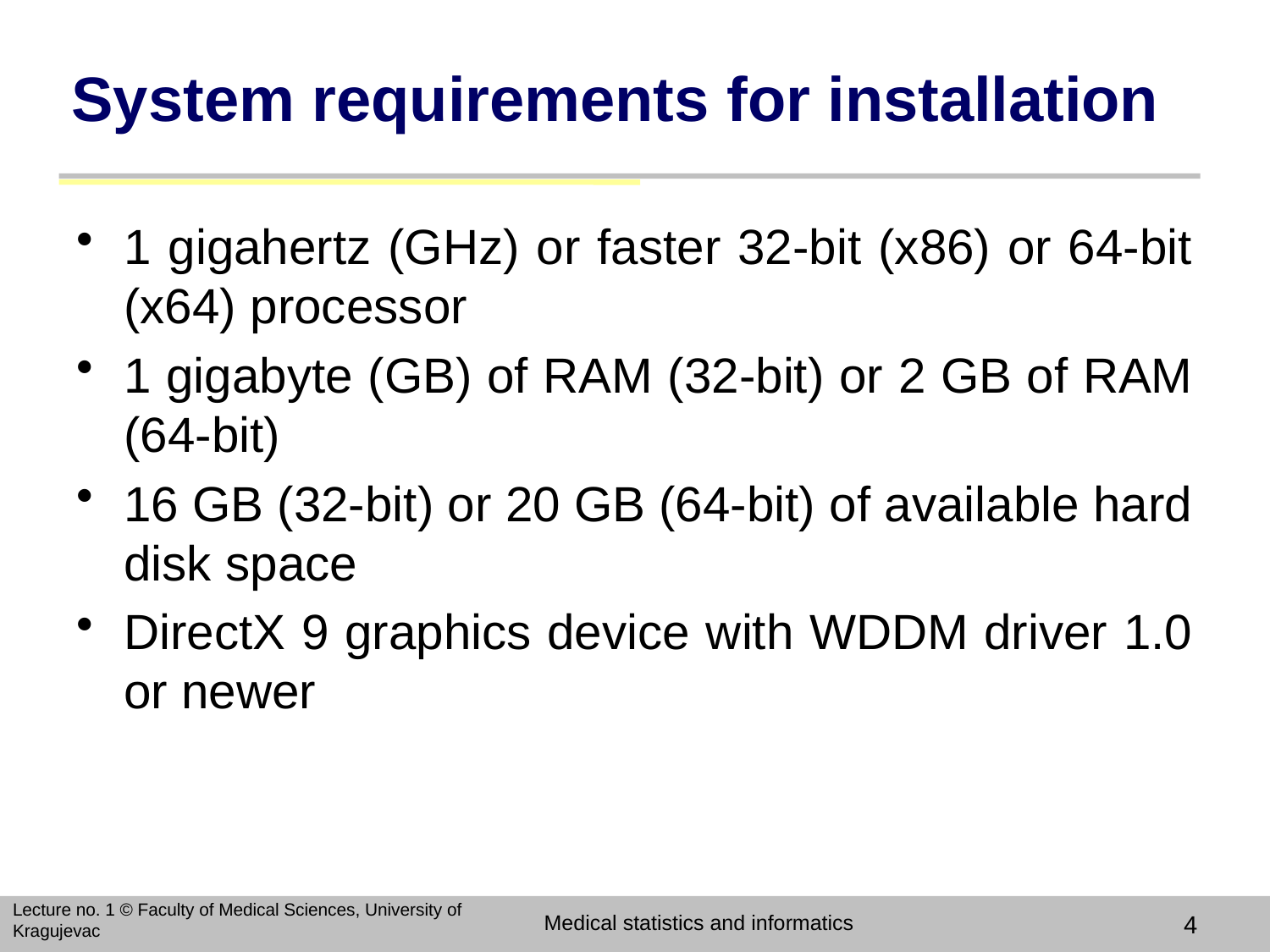

# System requirements for installation
1 gigahertz (GHz) or faster 32-bit (x86) or 64-bit (x64) processor
1 gigabyte (GB) of RAM (32-bit) or 2 GB of RAM (64-bit)
16 GB (32-bit) or 20 GB (64-bit) of available hard disk space
DirectX 9 graphics device with WDDM driver 1.0 or newer
Lecture no. 1 © Faculty of Medical Sciences, University of Kragujevac
Medical statistics and informatics
4